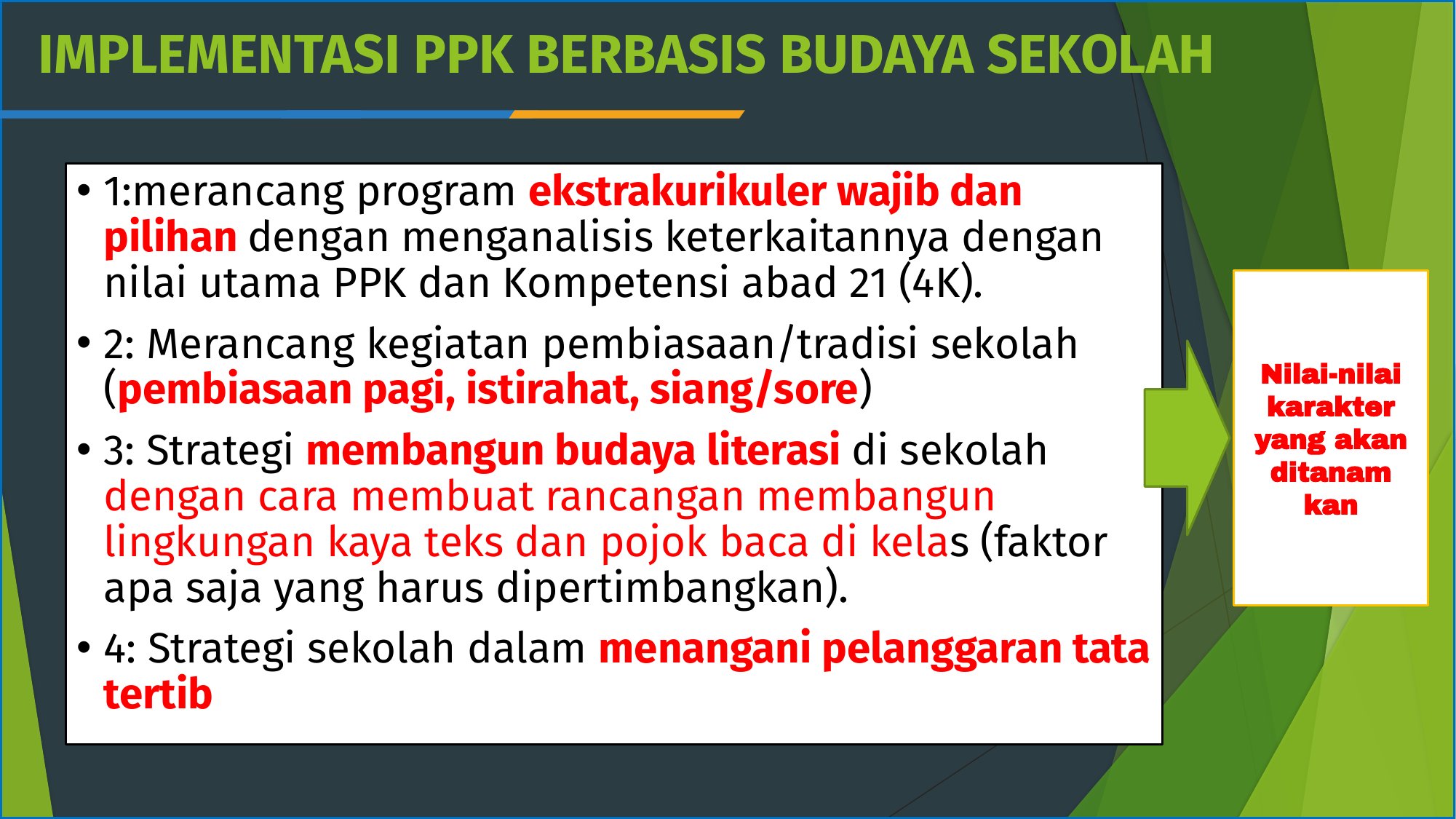

# IMPLEMENTASI PPK BERBASIS BUDAYA SEKOLAH

1:merancang program ekstrakurikuler wajib dan pilihan dengan menganalisis keterkaitannya dengan nilai utama PPK dan Kompetensi abad 21 (4K).
2: Merancang kegiatan pembiasaan/tradisi sekolah (pembiasaan pagi, istirahat, siang/sore)
3: Strategi membangun budaya literasi di sekolah dengan cara membuat rancangan membangun lingkungan kaya teks dan pojok baca di kelas (faktor apa saja yang harus dipertimbangkan).
4: Strategi sekolah dalam menangani pelanggaran tata tertib
Nilai-nilai karakter yang akan ditanam kan